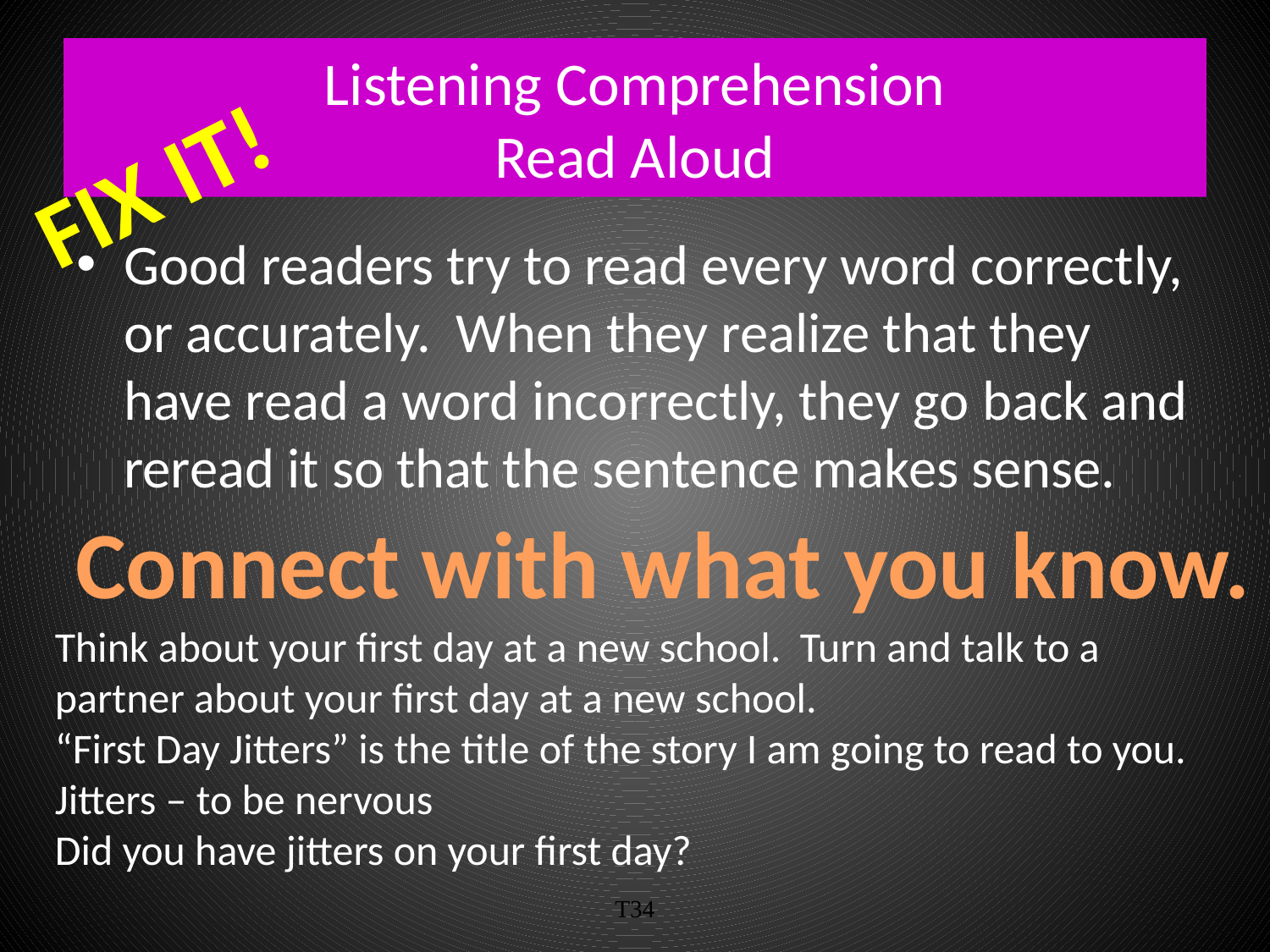

# Listening Comprehension Read Aloud
Fix it!
Good readers try to read every word correctly, or accurately.  When they realize that they have read a word incorrectly, they go back and reread it so that the sentence makes sense.

Connect with what you know.
Think about your first day at a new school.  Turn and talk to a partner about your first day at a new school.
“First Day Jitters” is the title of the story I am going to read to you.
Jitters – to be nervous
Did you have jitters on your first day?

T34